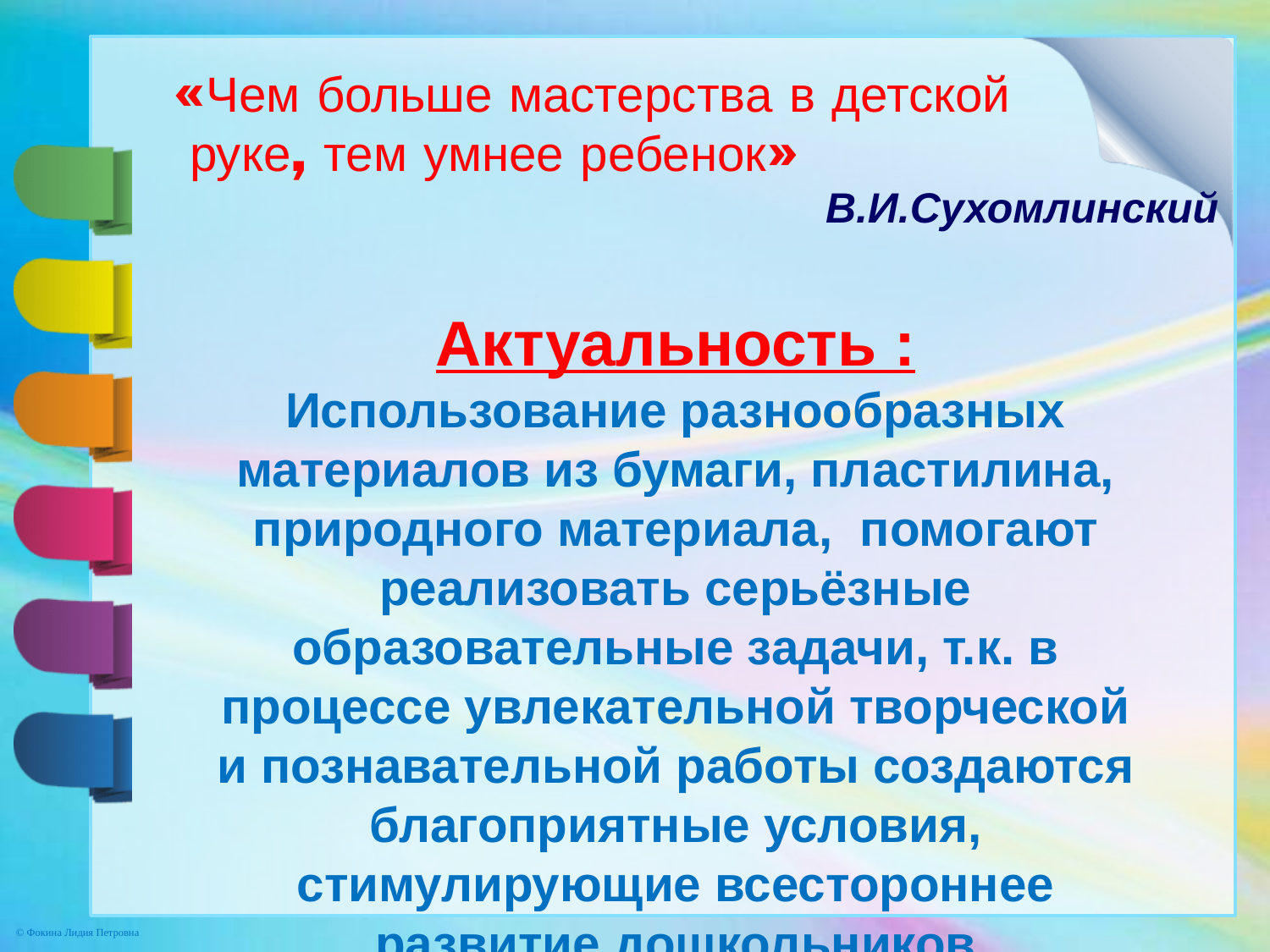

«Чем больше мастерства в детской
 руке, тем умнее ребенок»
В.И.Сухомлинский
Актуальность :
Использование разнообразных материалов из бумаги, пластилина, природного материала,  помогают реализовать серьёзные образовательные задачи, т.к. в процессе увлекательной творческой и познавательной работы создаются благоприятные условия, стимулирующие всестороннее развитие дошкольников соответствии с требованиями ФГОС.